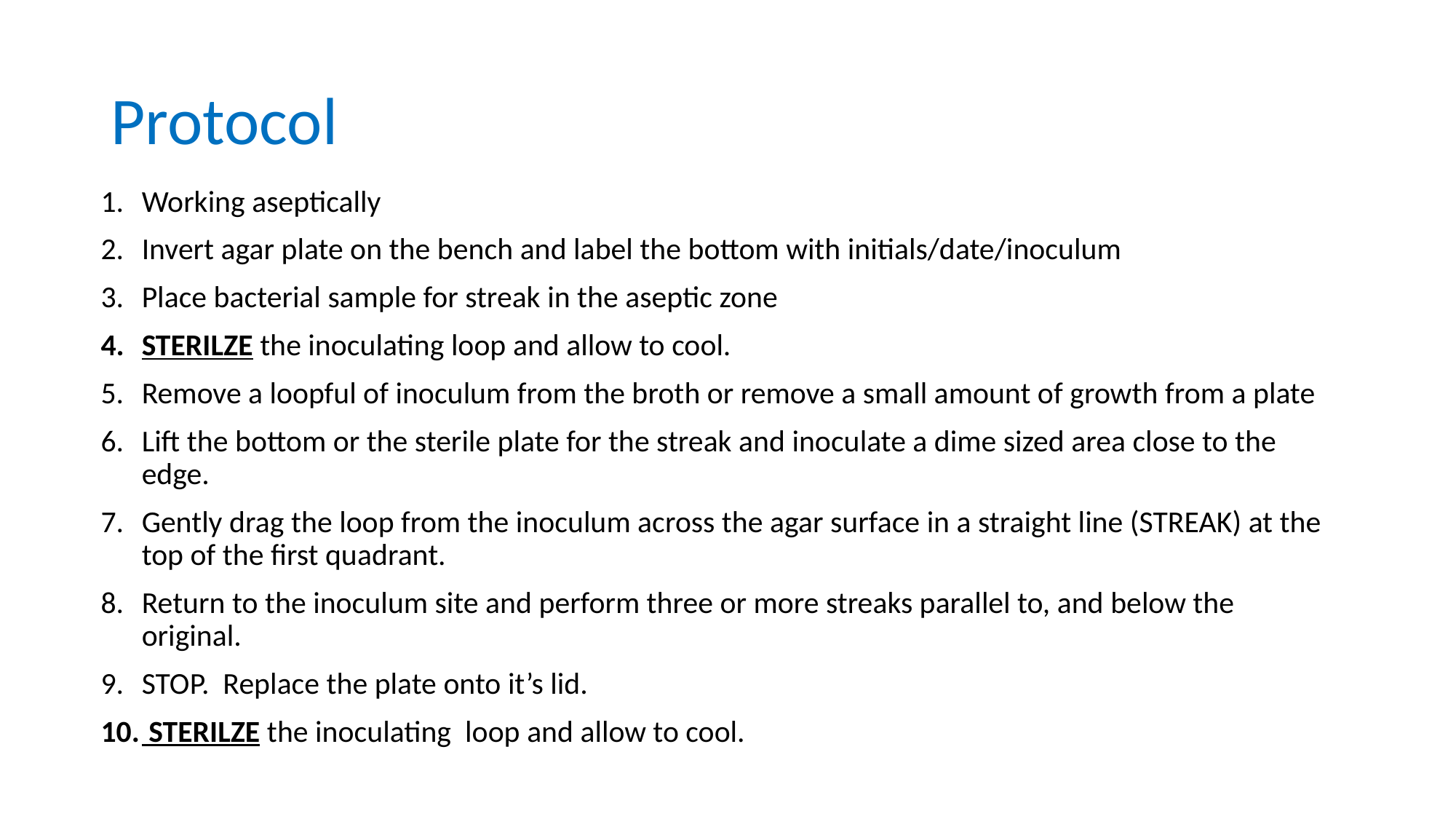

# Protocol
Working aseptically
Invert agar plate on the bench and label the bottom with initials/date/inoculum
Place bacterial sample for streak in the aseptic zone
STERILZE the inoculating loop and allow to cool.
Remove a loopful of inoculum from the broth or remove a small amount of growth from a plate
Lift the bottom or the sterile plate for the streak and inoculate a dime sized area close to the edge.
Gently drag the loop from the inoculum across the agar surface in a straight line (STREAK) at the top of the first quadrant.
Return to the inoculum site and perform three or more streaks parallel to, and below the original.
STOP.  Replace the plate onto it’s lid.
 STERILZE the inoculating  loop and allow to cool.